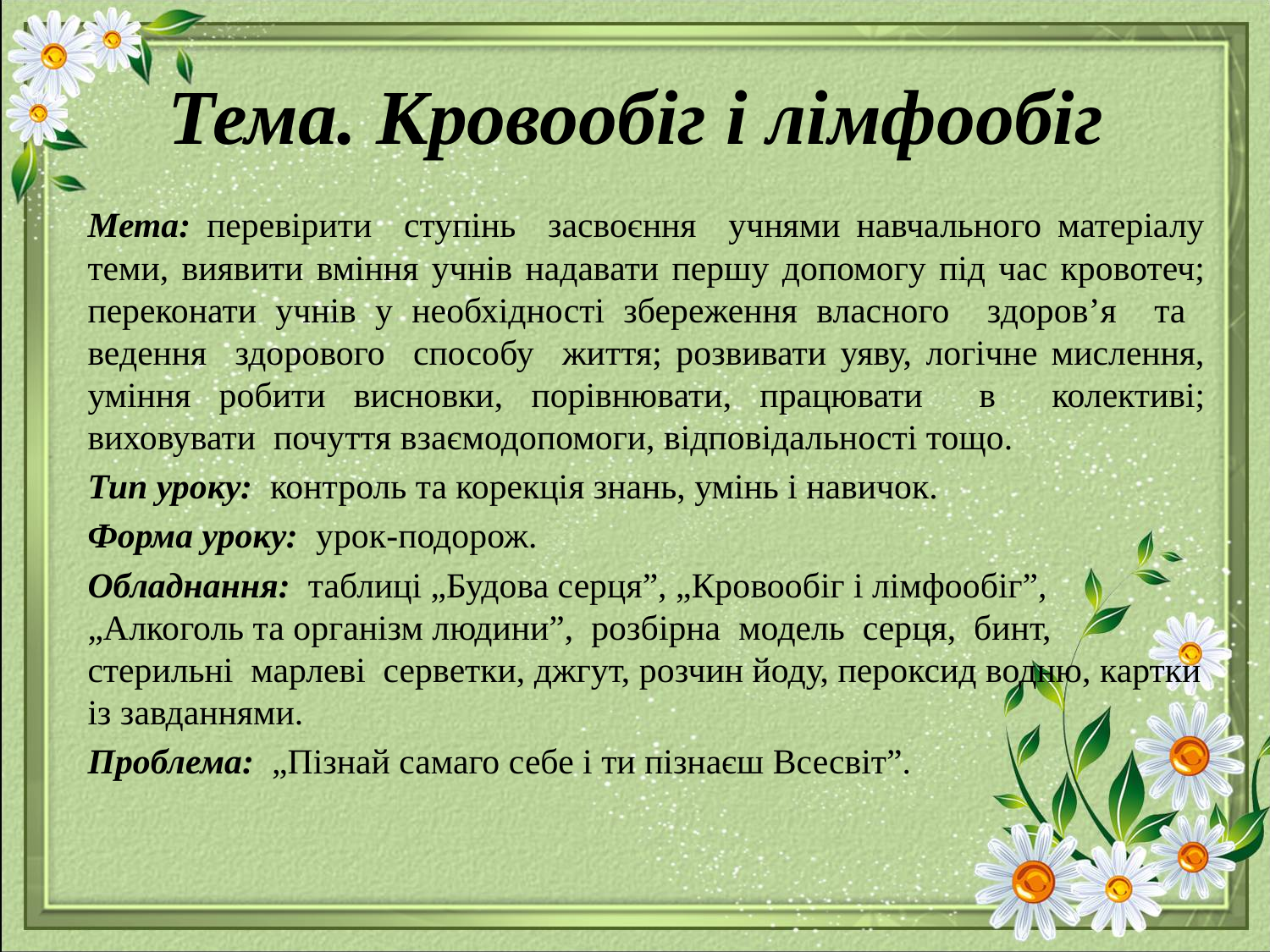

# Тема. Кровообіг і лімфообіг
Мета: перевірити  ступінь  засвоєння  учнями навчального матеріалу теми, виявити вміння учнів надавати першу допомогу під час кровотеч; переконати учнів у необхідності збереження власного  здоров’я  та  ведення  здорового  способу  життя; розвивати уяву, логічне мислення, уміння робити висновки, порівнювати, працювати  в  колективі; виховувати  почуття взаємодопомоги, відповідальності тощо.
Тип уроку:  контроль та корекція знань, умінь і навичок.
Форма уроку:  урок-подорож.
Обладнання:  таблиці „Будова серця”, „Кровообіг і лімфообіг”, „Алкоголь та організм людини”,  розбірна  модель  серця,  бинт,  стерильні  марлеві  серветки, джгут, розчин йоду, пероксид водню, картки із завданнями.
Проблема:  „Пізнай самаго себе і ти пізнаєш Всесвіт”.